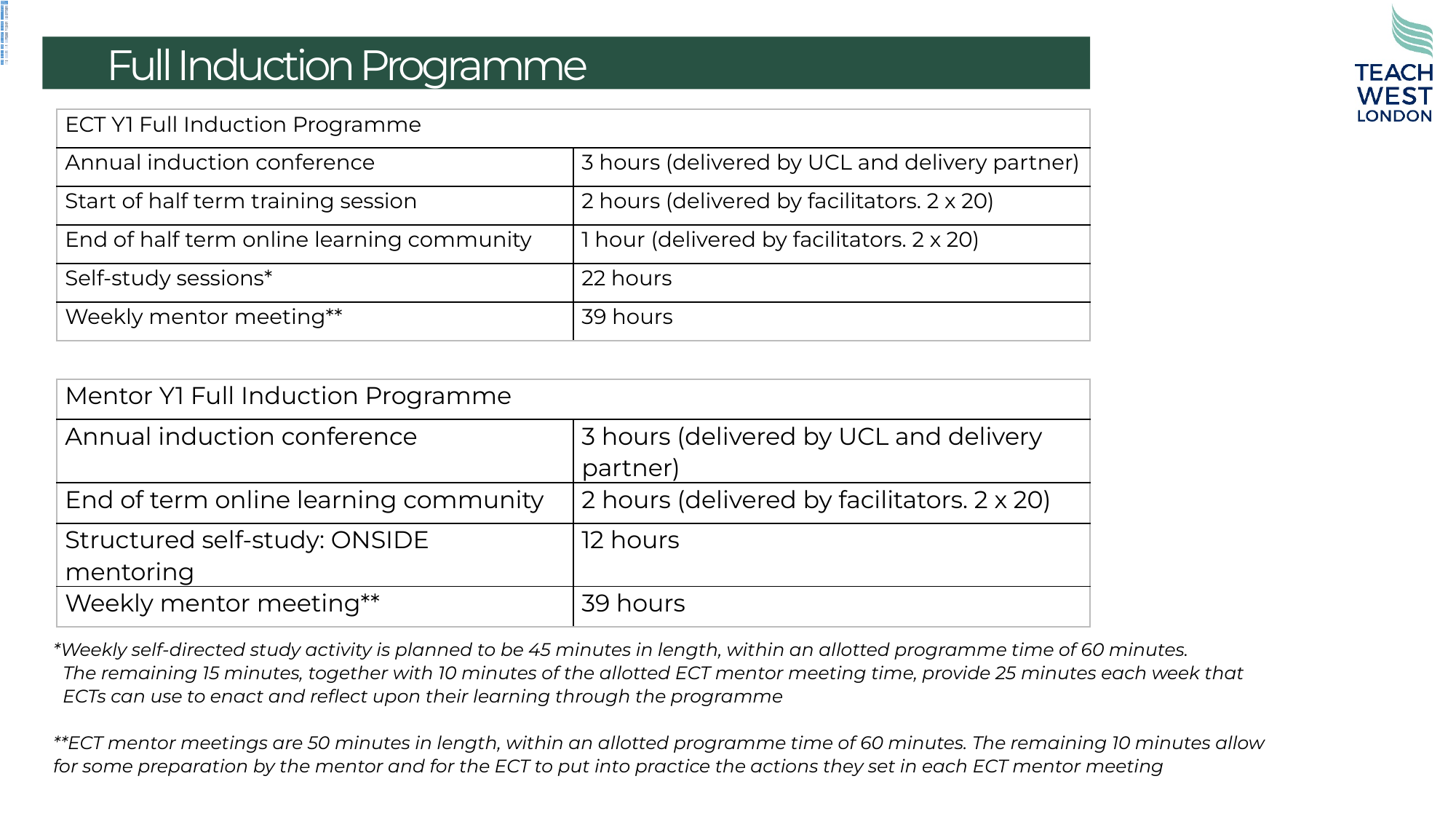

| ECT Y1 Full Induction Programme |  |
| --- | --- |
| Annual induction conference | 3 hours (delivered by UCL and delivery partner) |
| Start of half term training session | 2 hours (delivered by facilitators. 2 x 20) |
| End of half term online learning community | 1 hour (delivered by facilitators. 2 x 20) |
| Self-study sessions\* | 22 hours |
| Weekly mentor meeting\*\* | 39 hours |
| Trust DTP2 training | 12 sessions?? |
       Full Induction Programme
| ECT Y1 Full Induction Programme |  |
| --- | --- |
| Annual induction conference | 3 hours (delivered by UCL and delivery partner) |
| Start of half term training session | 2 hours (delivered by facilitators. 2 x 20) |
| End of half term online learning community | 1 hour (delivered by facilitators. 2 x 20) |
| Self-study sessions\* | 22 hours |
| Weekly mentor meeting\*\* | 39 hours |
| Mentor Y1 Full Induction Programme |  |
| --- | --- |
| Annual induction conference | 3 hours (delivered by UCL and delivery partner) |
| End of term online learning community | 2 hours (delivered by facilitators. 2 x 20) |
| Structured self-study: ONSIDE mentoring | 12 hours |
| Weekly mentor meeting\*\* | 39 hours |
*Weekly self-directed study activity is planned to be 45 minutes in length, within an allotted programme time of 60 minutes.
  The remaining 15 minutes, together with 10 minutes of the allotted ECT mentor meeting time, provide 25 minutes each week that
  ECTs can use to enact and reflect upon their learning through the programme

**ECT mentor meetings are 50 minutes in length, within an allotted programme time of 60 minutes. The remaining 10 minutes allow
for some preparation by the mentor and for the ECT to put into practice the actions they set in each ECT mentor meeting